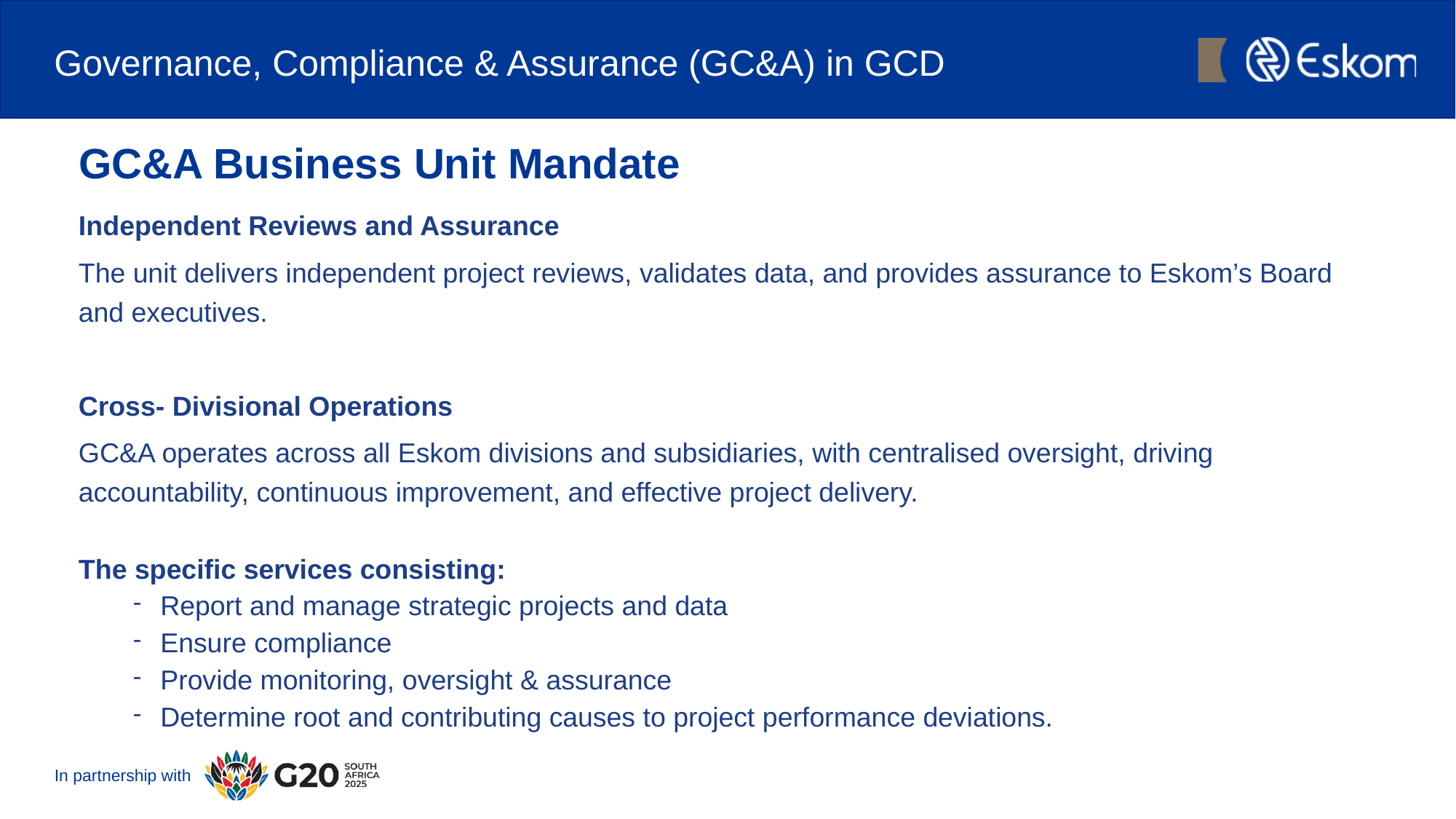

# Governance, Compliance & Assurance (GC&A) in GCD
GC&A Business Unit Mandate
Independent Reviews and Assurance
The unit delivers independent project reviews, validates data, and provides assurance to Eskom’s Board and executives.

Cross- Divisional Operations
GC&A operates across all Eskom divisions and subsidiaries, with centralised oversight, driving accountability, continuous improvement, and effective project delivery.
The specific services consisting:
Report and manage strategic projects and data
Ensure compliance
Provide monitoring, oversight & assurance
Determine root and contributing causes to project performance deviations.